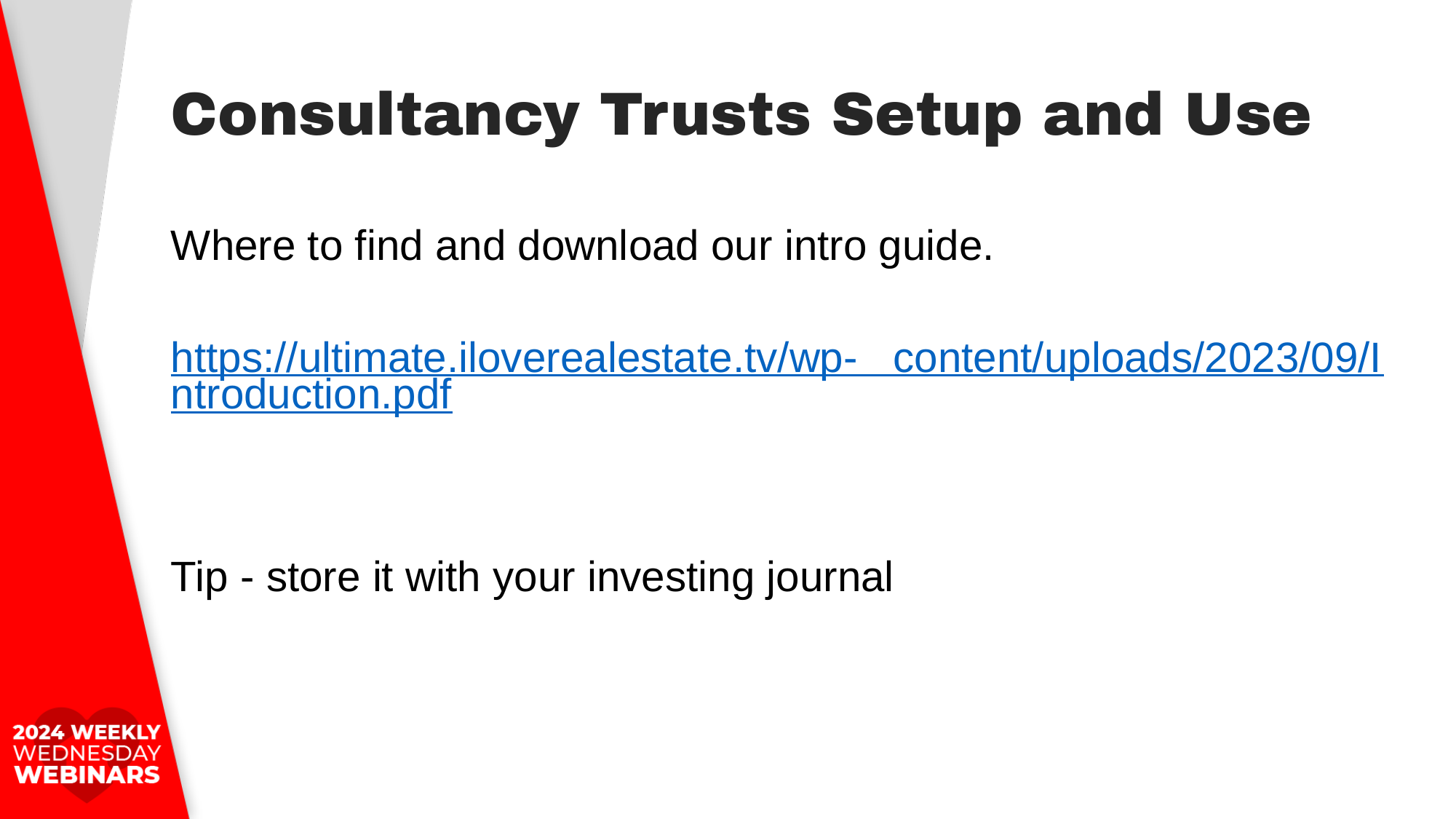

# Consultancy Trusts Setup and Use
Where to find and download our intro guide.
https://ultimate.iloverealestate.tv/wp-   content/uploads/2023/09/Introduction.pdf

Tip - store it with your investing journal